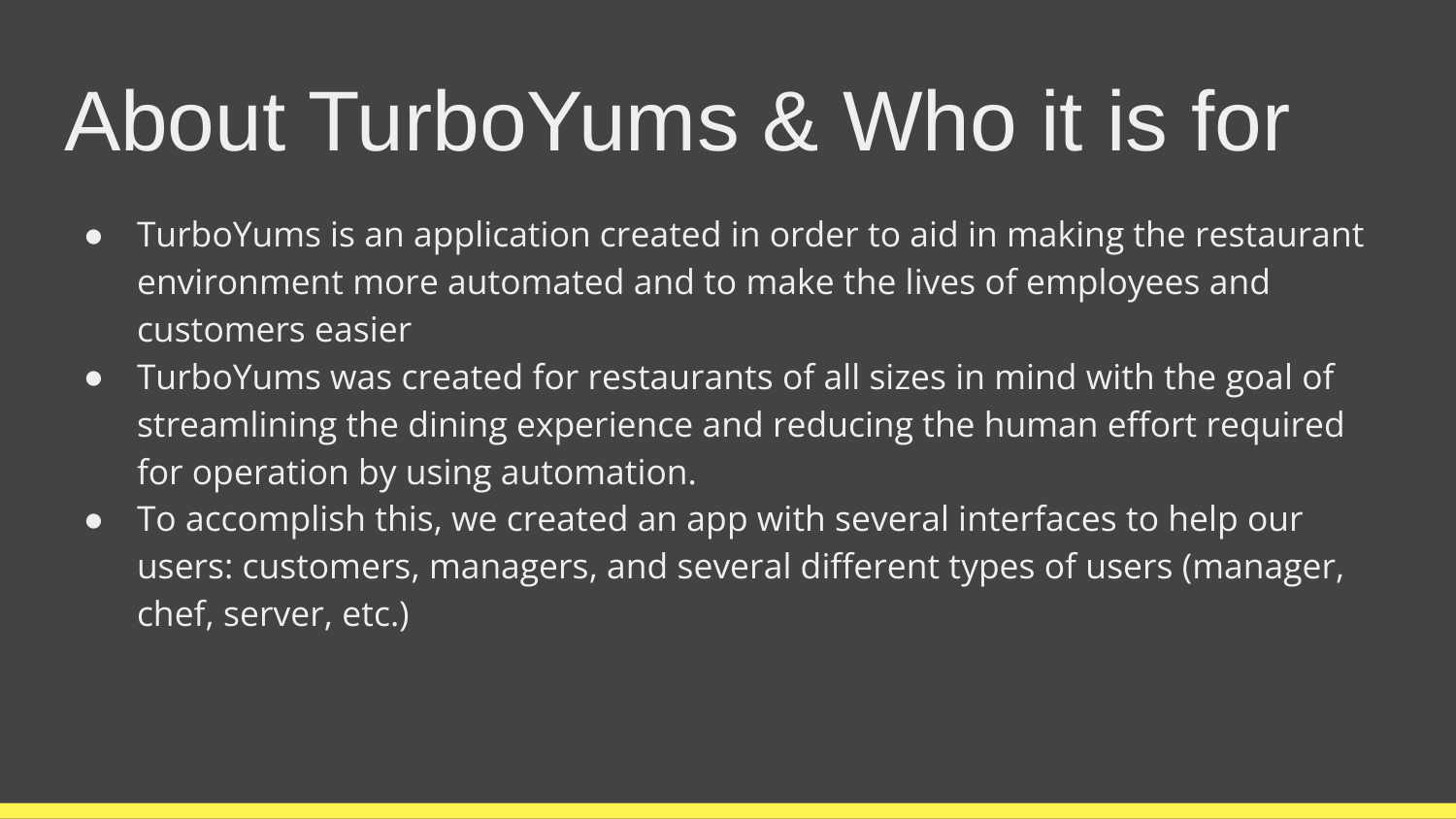

# About TurboYums & Who it is for
TurboYums is an application created in order to aid in making the restaurant environment more automated and to make the lives of employees and customers easier
TurboYums was created for restaurants of all sizes in mind with the goal of streamlining the dining experience and reducing the human effort required for operation by using automation.
To accomplish this, we created an app with several interfaces to help our users: customers, managers, and several different types of users (manager, chef, server, etc.)